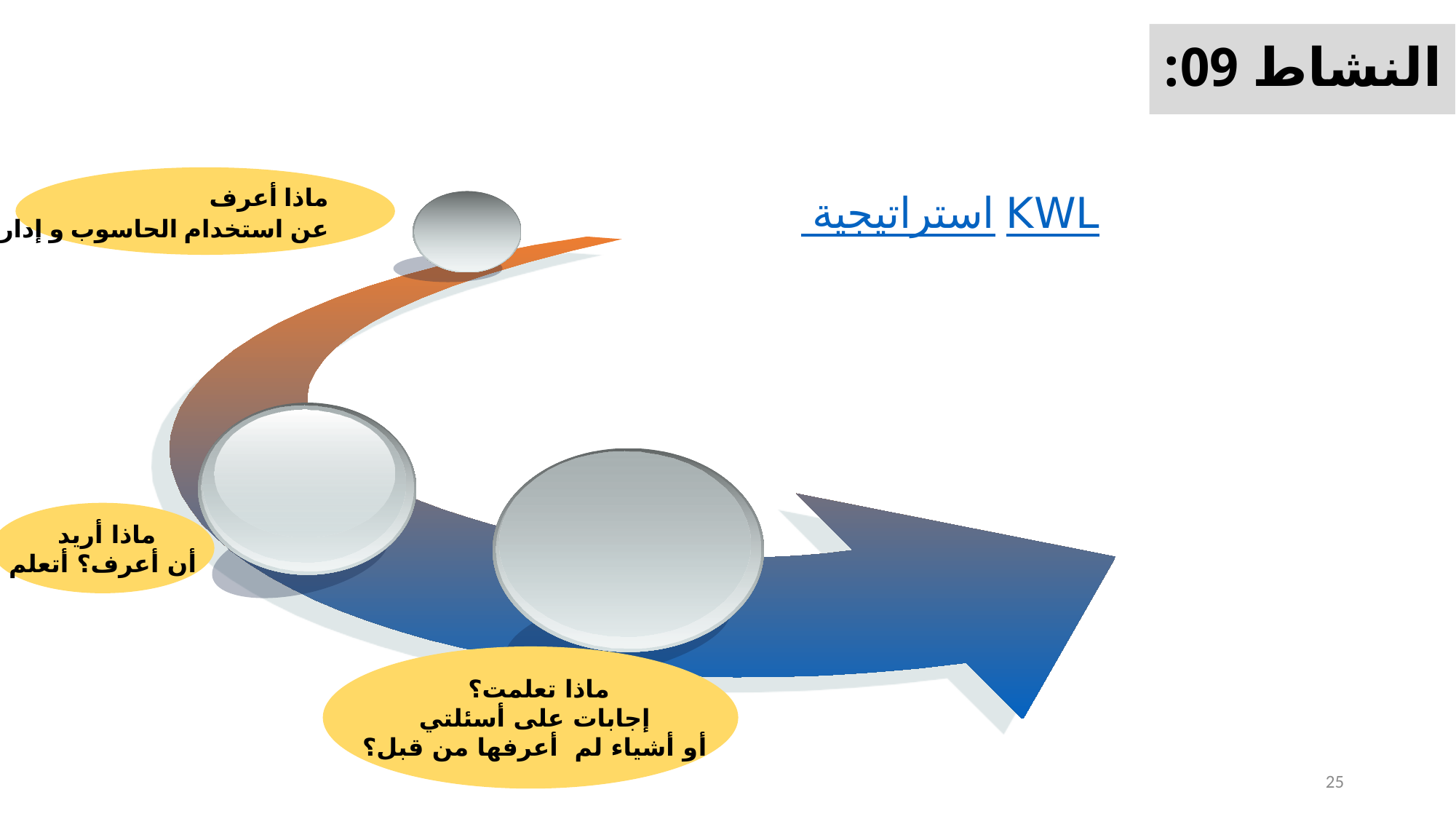

# النشاط 09:
ماذا أعرف
عن استخدام الحاسوب و إدارة الملفات
 استراتيجية KWL

ماذا أريد
أن أعرف؟ أتعلم

ماذا تعلمت؟
إجابات على أسئلتي
أو أشياء لم  أعرفها من قبل؟
25